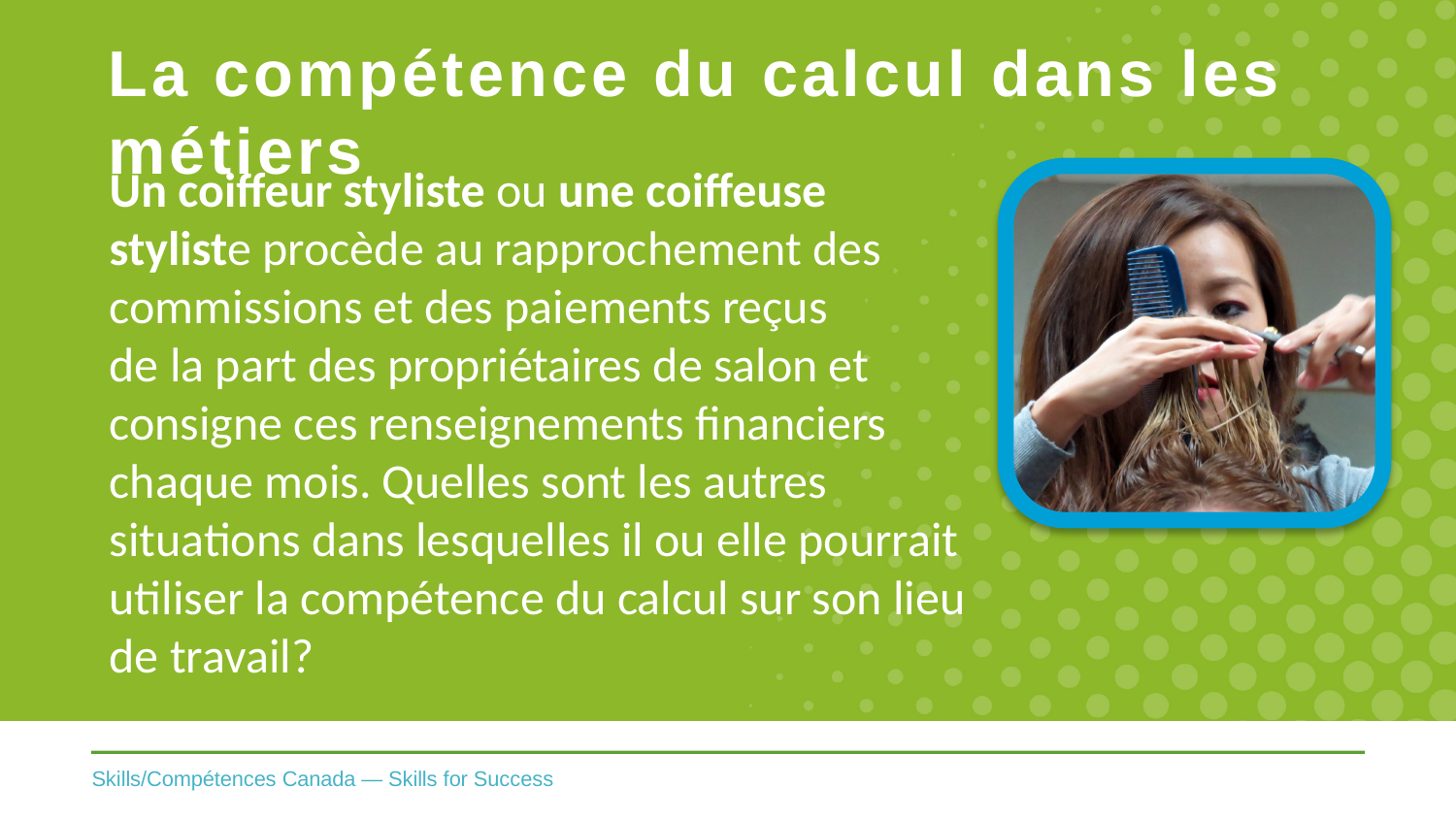

# La compétence du calcul dans les métiers
Un coiffeur styliste ou une coiffeuse
styliste procède au rapprochement des commissions et des paiements reçus
de la part des propriétaires de salon et consigne ces renseignements financiers chaque mois. Quelles sont les autres situations dans lesquelles il ou elle pourrait utiliser la compétence du calcul sur son lieu de travail?